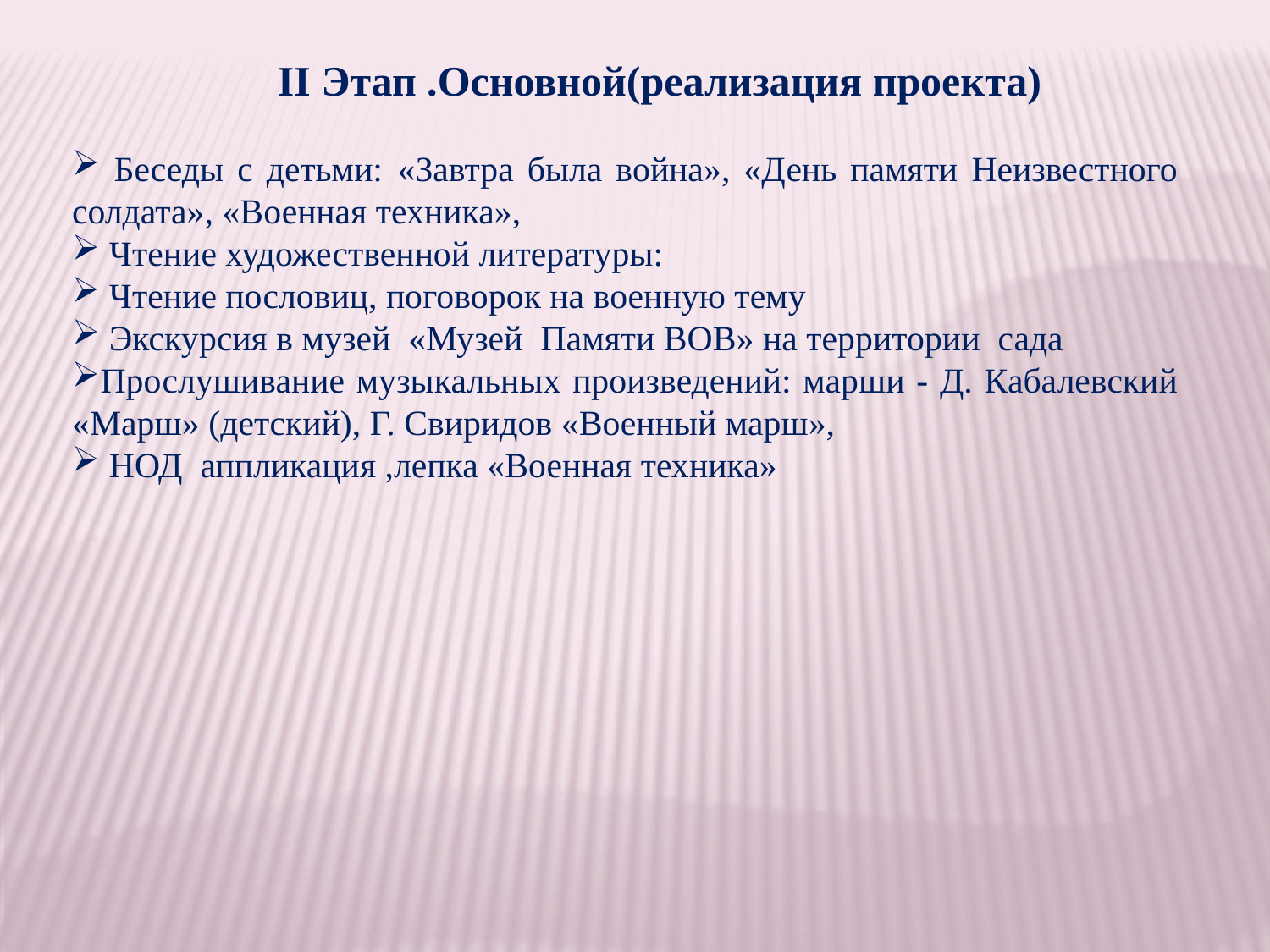

II Этап .Основной(реализация проекта)

 Беседы с детьми: «Завтра была война», «День памяти Неизвестного солдата», «Военная техника»,
 Чтение художественной литературы:
 Чтение пословиц, поговорок на военную тему
 Экскурсия в музей  «Музей  Памяти ВОВ» на территории  сада
Прослушивание музыкальных произведений: марши - Д. Кабалевский «Марш» (детский), Г. Свиридов «Военный марш»,
 НОД  аппликация ,лепка «Военная техника»